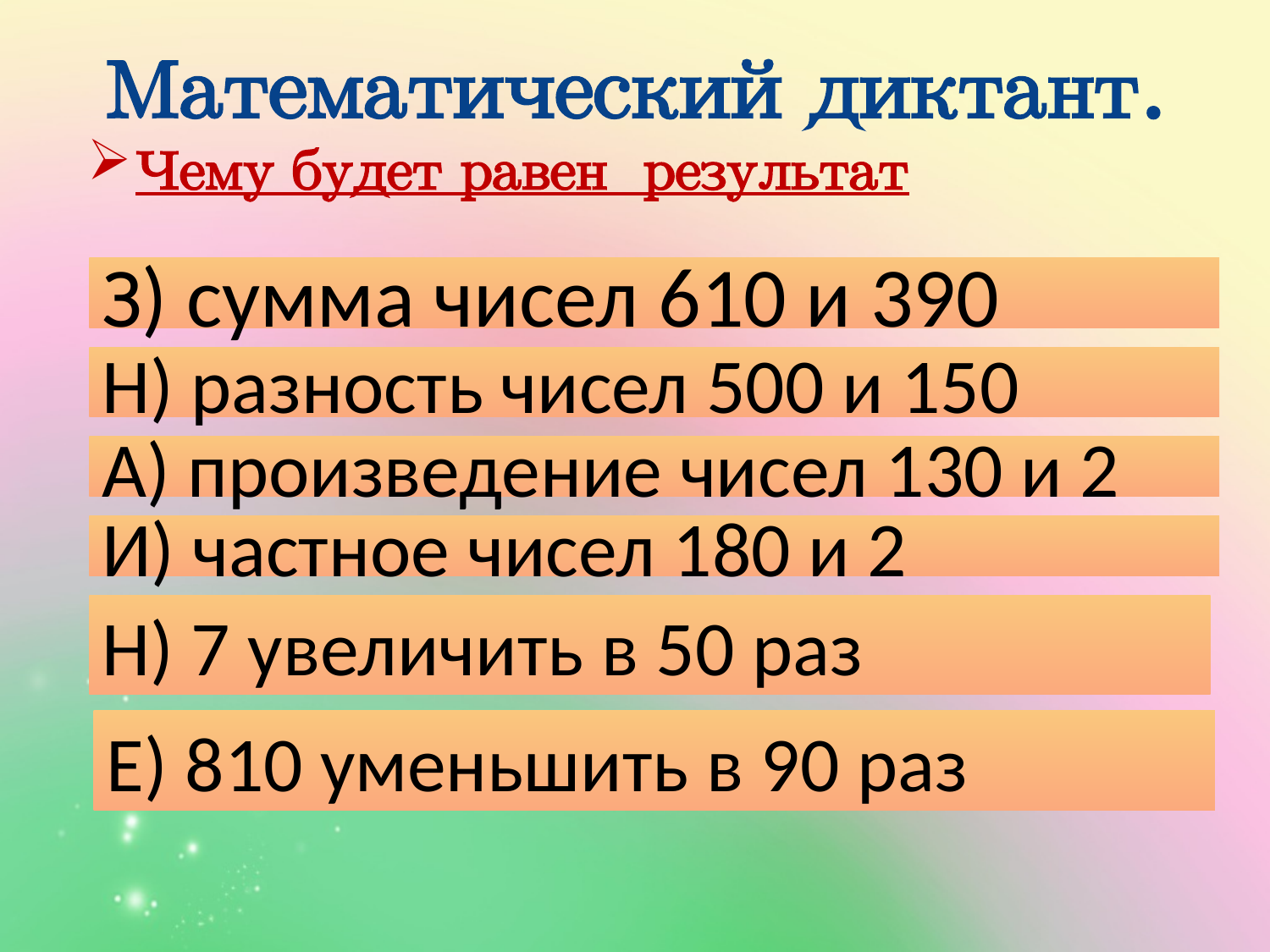

Математический диктант.
Чему будет равен  результат
З) сумма чисел 610 и 390
Н) разность чисел 500 и 150
А) произведение чисел 130 и 2
И) частное чисел 180 и 2
Н) 7 увеличить в 50 раз
Е) 810 уменьшить в 90 раз